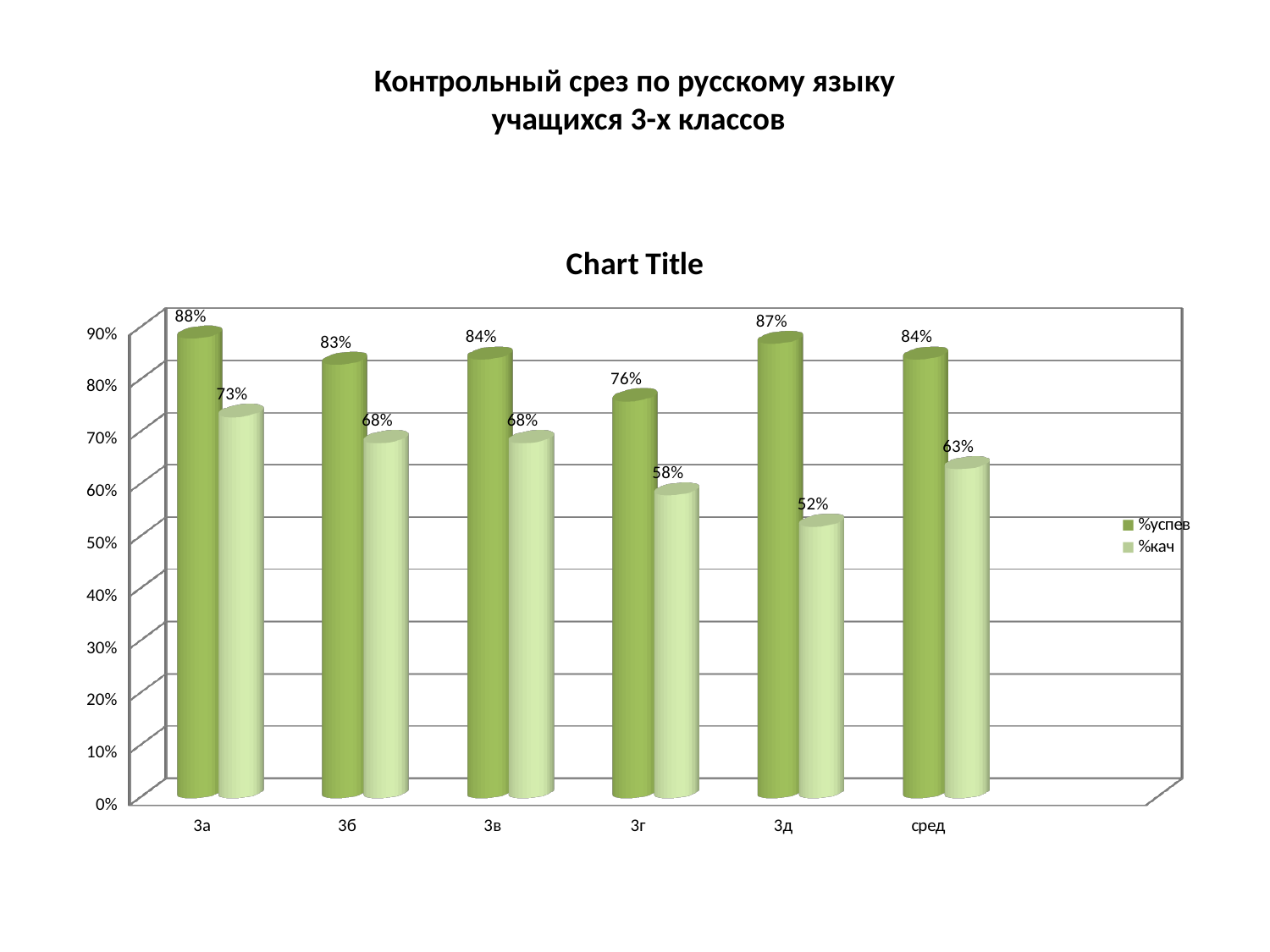

# Контрольный срез по русскому языку учащихся 3-х классов

[unsupported chart]